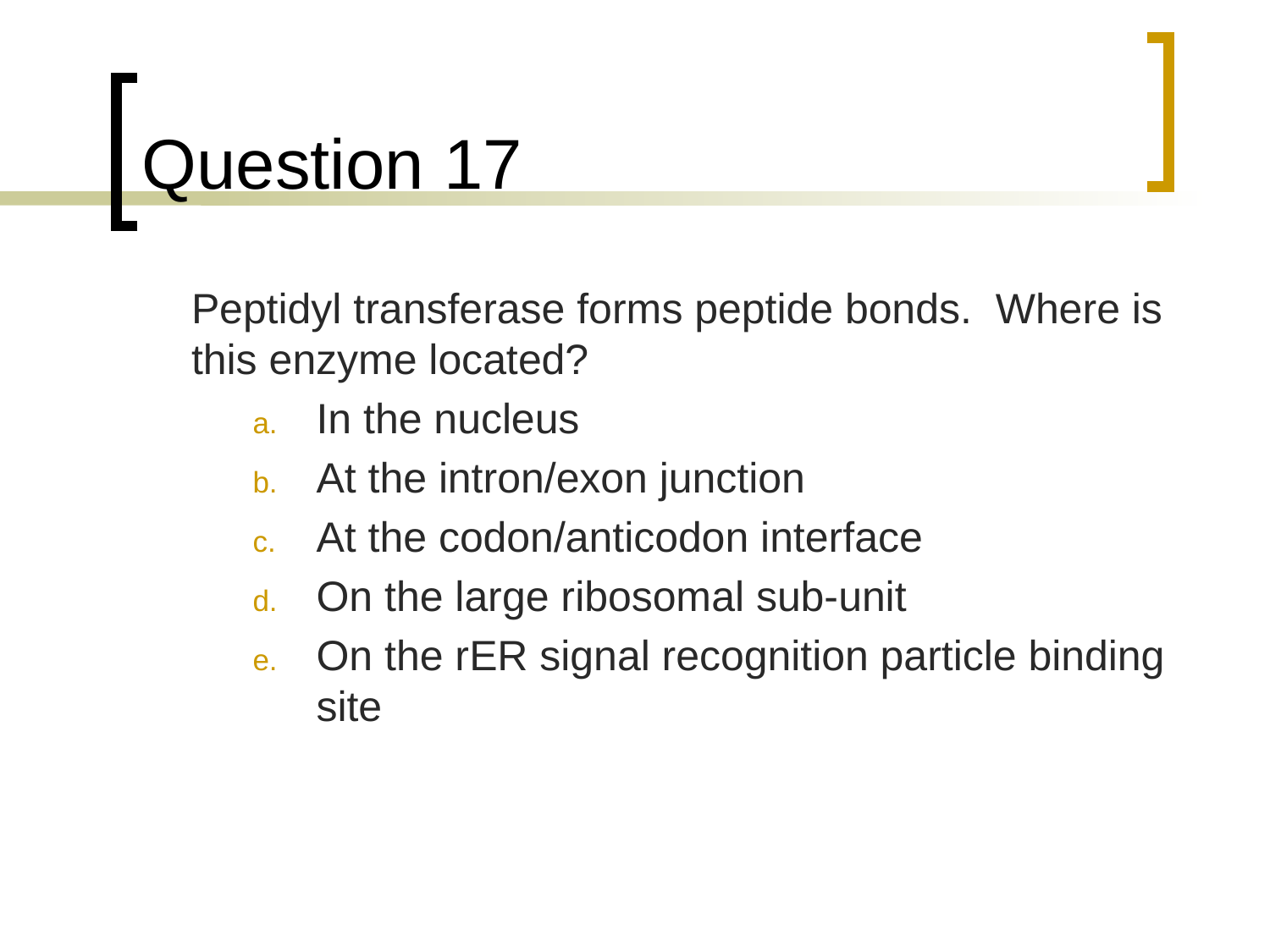

# Question 17
	Peptidyl transferase forms peptide bonds.  Where is this enzyme located?
In the nucleus
At the intron/exon junction
At the codon/anticodon interface
On the large ribosomal sub-unit
On the rER signal recognition particle binding site